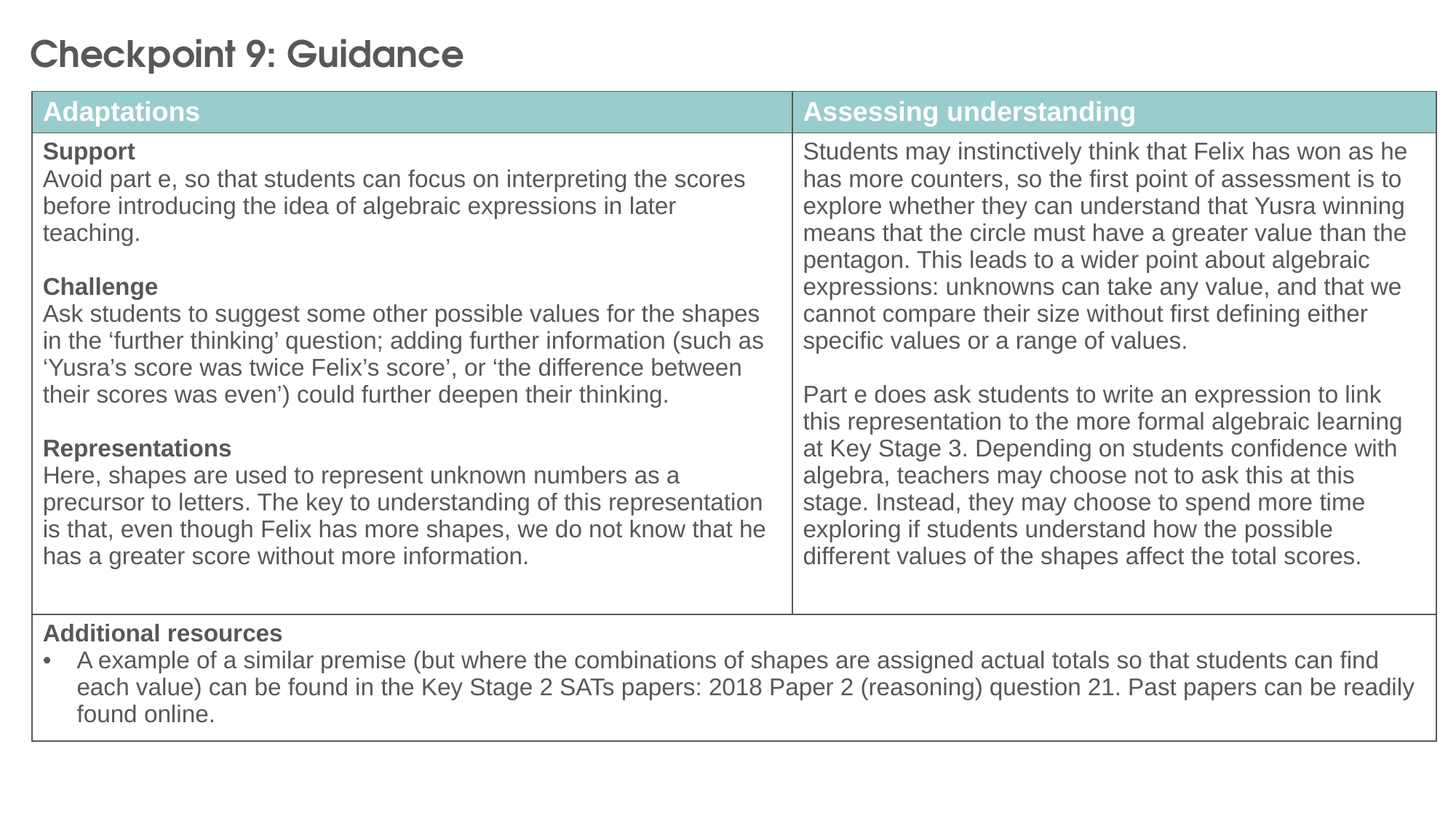

Checkpoint 9: Guidance
| Adaptations | Assessing understanding |
| --- | --- |
| Support Avoid part e, so that students can focus on interpreting the scores before introducing the idea of algebraic expressions in later teaching. Challenge Ask students to suggest some other possible values for the shapes in the ‘further thinking’ question; adding further information (such as ‘Yusra’s score was twice Felix’s score’, or ‘the difference between their scores was even’) could further deepen their thinking. Representations Here, shapes are used to represent unknown numbers as a precursor to letters. The key to understanding of this representation is that, even though Felix has more shapes, we do not know that he has a greater score without more information. | Students may instinctively think that Felix has won as he has more counters, so the first point of assessment is to explore whether they can understand that Yusra winning means that the circle must have a greater value than the pentagon. This leads to a wider point about algebraic expressions: unknowns can take any value, and that we cannot compare their size without first defining either specific values or a range of values. Part e does ask students to write an expression to link this representation to the more formal algebraic learning at Key Stage 3. Depending on students confidence with algebra, teachers may choose not to ask this at this stage. Instead, they may choose to spend more time exploring if students understand how the possible different values of the shapes affect the total scores. |
| Additional resources A example of a similar premise (but where the combinations of shapes are assigned actual totals so that students can find each value) can be found in the Key Stage 2 SATs papers: 2018 Paper 2 (reasoning) question 21. Past papers can be readily found online. |  |